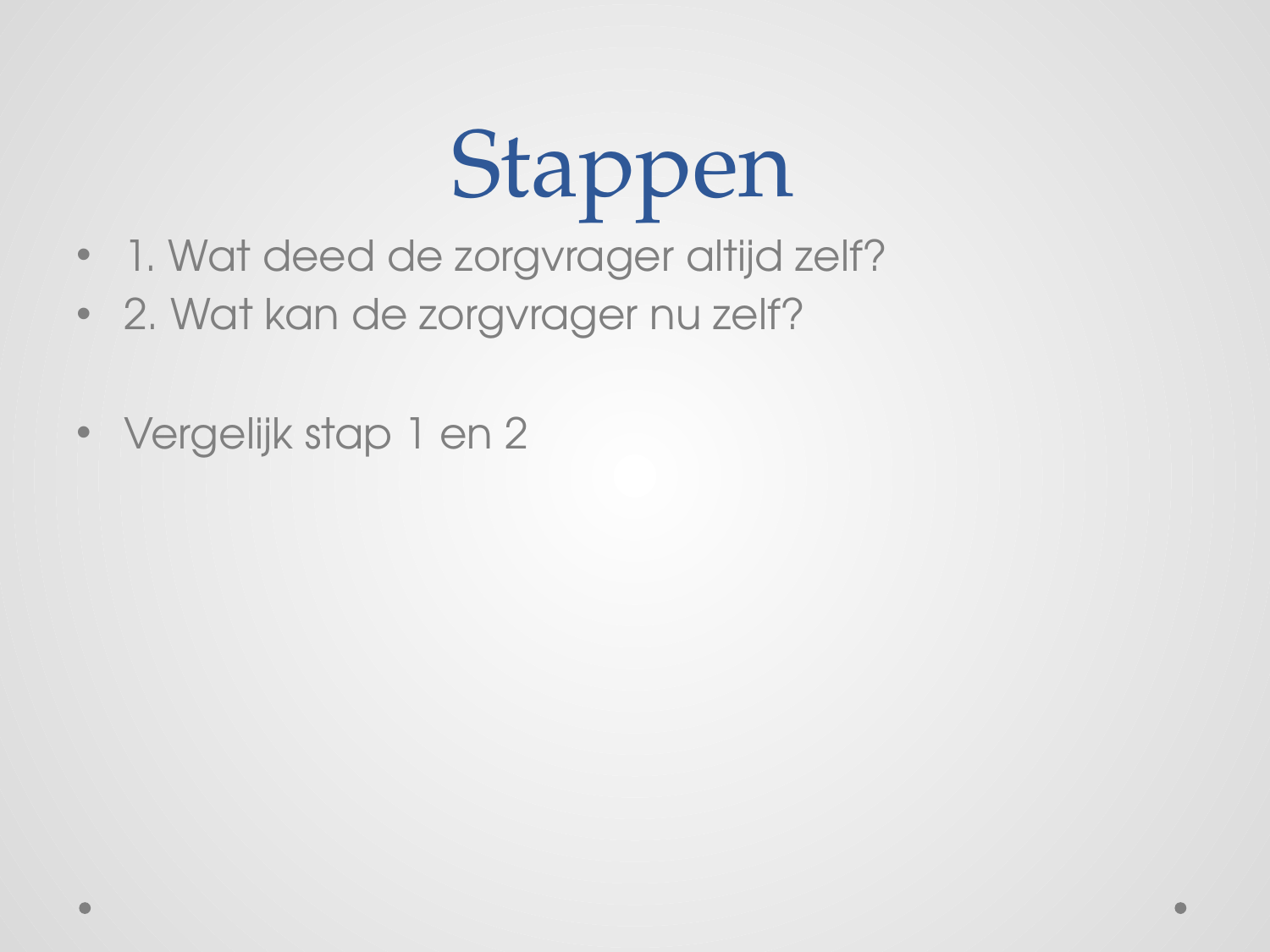

# Stappen
1. Wat deed de zorgvrager altijd zelf?
2. Wat kan de zorgvrager nu zelf?

Vergelijk stap 1 en 2